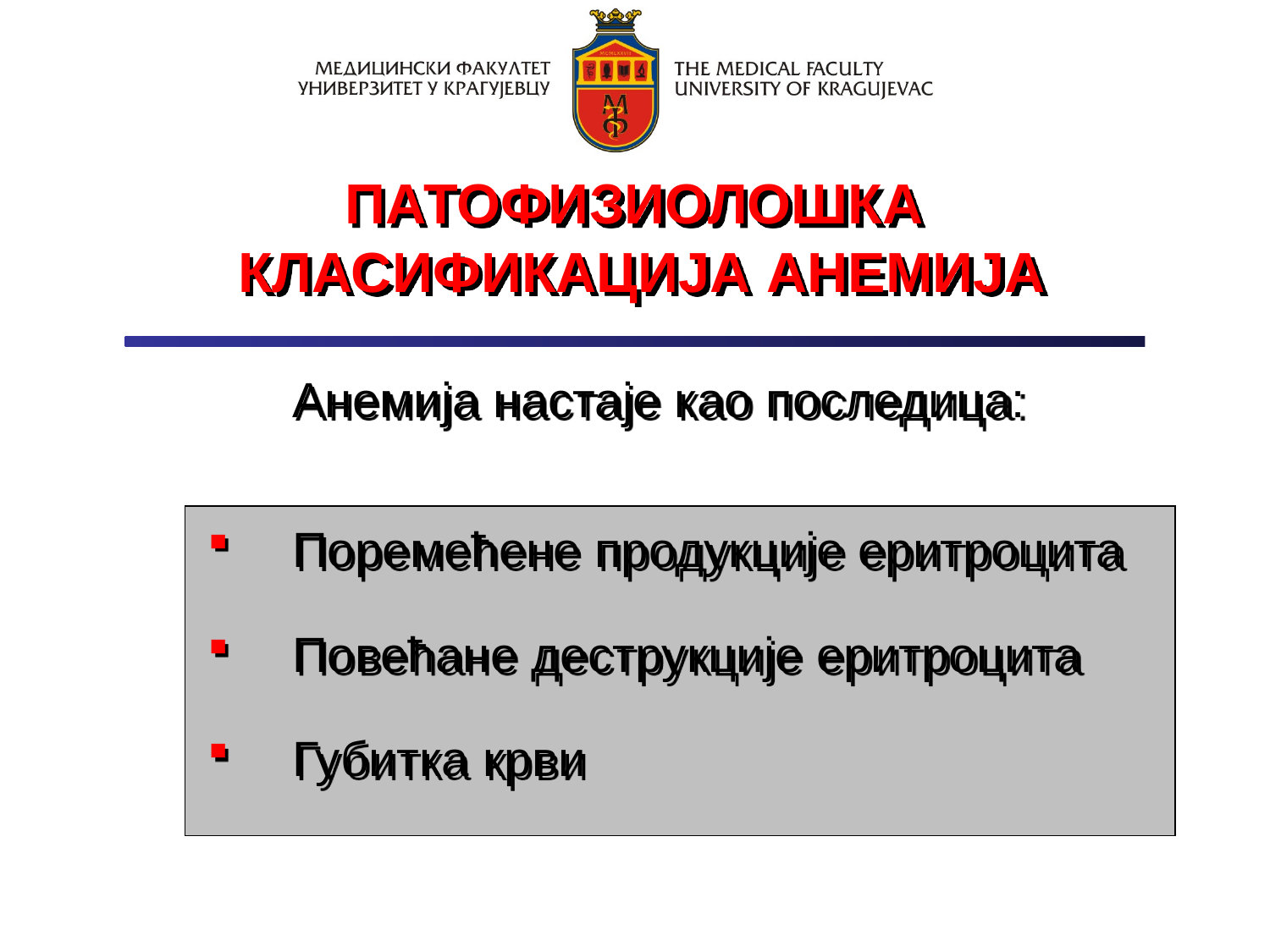

ПАТОФИЗИОЛОШКА
КЛАСИФИКАЦИЈА АНЕМИЈА
	Анемија настаје као последица:

Поремећене продукције еритроцита
Повећане деструкције еритроцита
Губитка крви